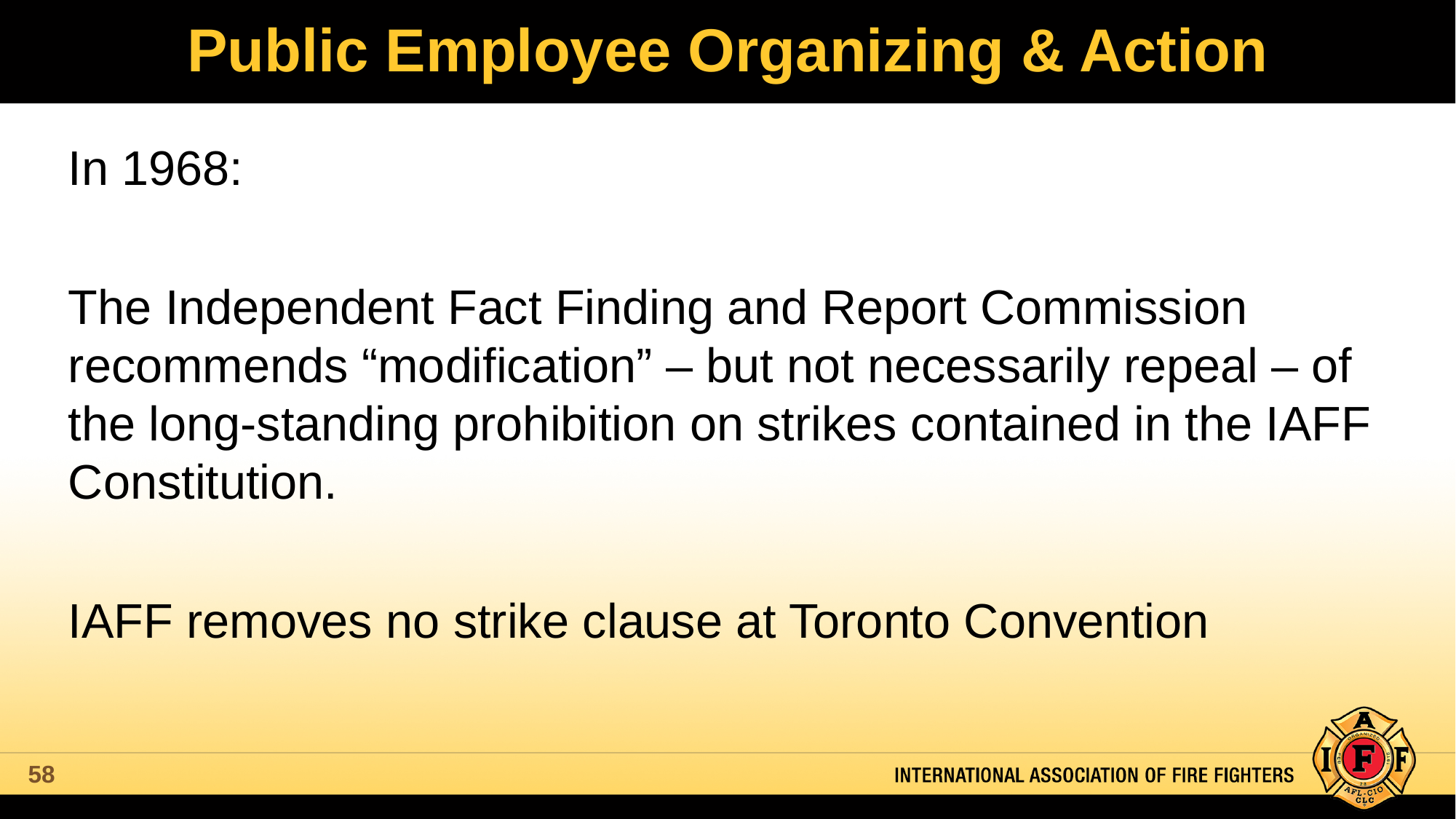

# Public Employee Organizing & Action
In 1968:

The Independent Fact Finding and Report Commission recommends “modification” – but not necessarily repeal – of the long-standing prohibition on strikes contained in the IAFF Constitution.

IAFF removes no strike clause at Toronto Convention